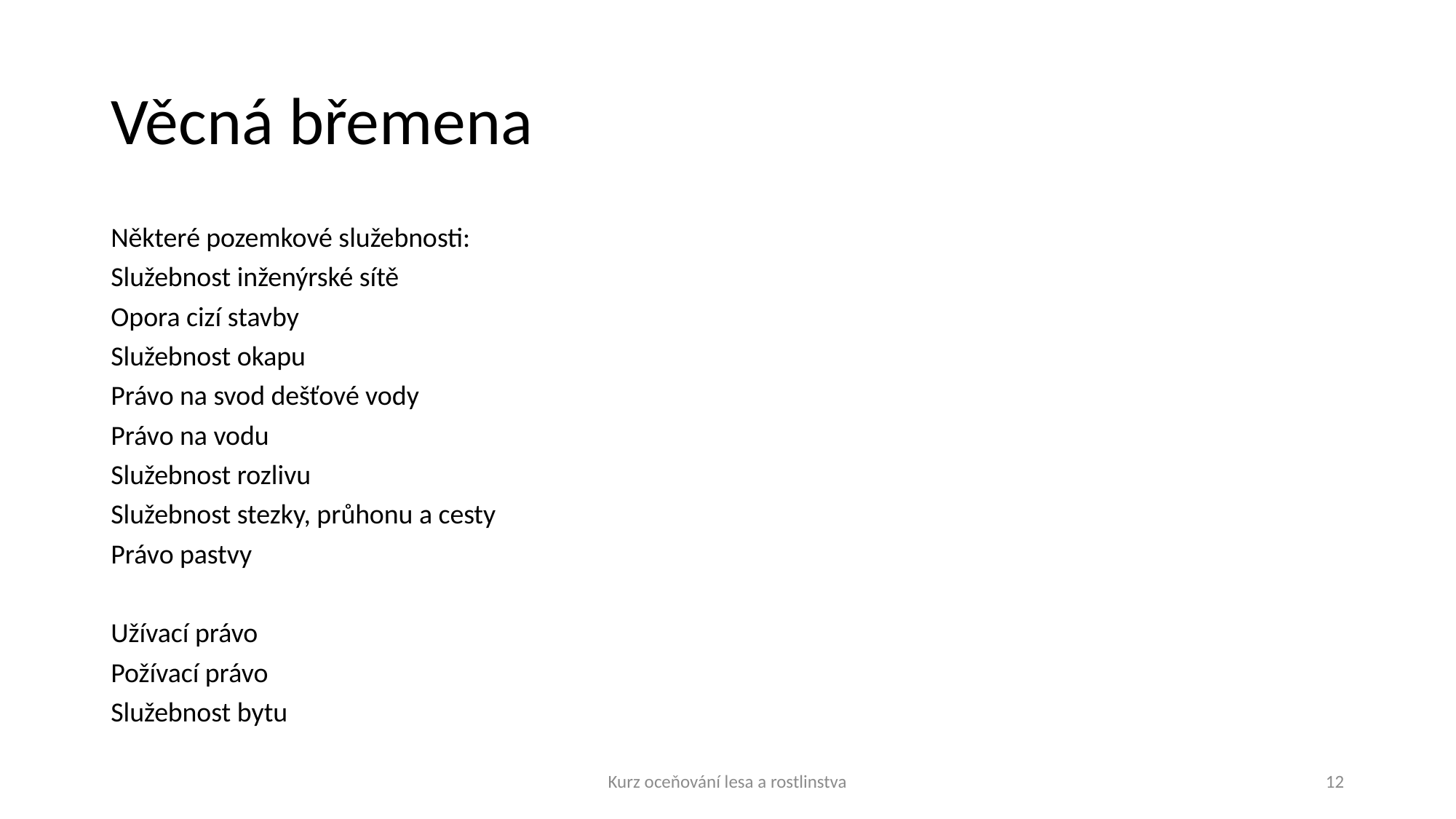

# Věcná břemena
Některé pozemkové služebnosti:
Služebnost inženýrské sítě
Opora cizí stavby
Služebnost okapu
Právo na svod dešťové vody
Právo na vodu
Služebnost rozlivu
Služebnost stezky, průhonu a cesty
Právo pastvy

Užívací právo
Požívací právo
Služebnost bytu
Kurz oceňování lesa a rostlinstva
12